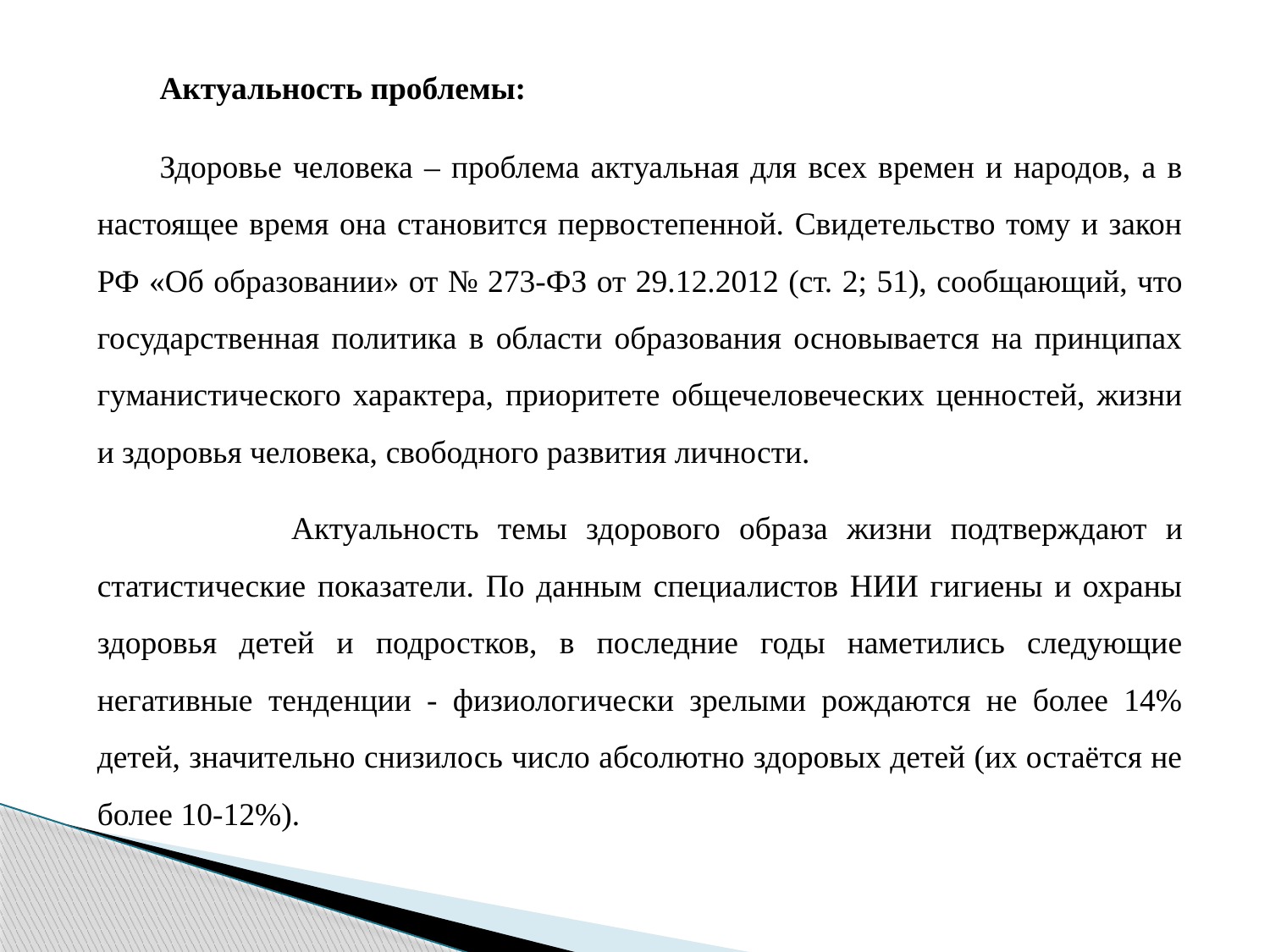

Актуальность проблемы:
Здоровье человека – проблема актуальная для всех времен и народов, а в настоящее время она становится первостепенной. Свидетельство тому и закон РФ «Об образовании» от № 273-ФЗ от 29.12.2012 (ст. 2; 51), сообщающий, что государственная политика в области образования основывается на принципах гуманистического характера, приоритете общечеловеческих ценностей, жизни и здоровья человека, свободного развития личности.
       Актуальность темы здорового образа жизни подтверждают и статистические показатели. По данным специалистов НИИ гигиены и охраны здоровья детей и подростков, в последние годы наметились следующие негативные тенденции - физиологически зрелыми рождаются не более 14% детей, значительно снизилось число абсолютно здоровых детей (их остаётся не более 10-12%).